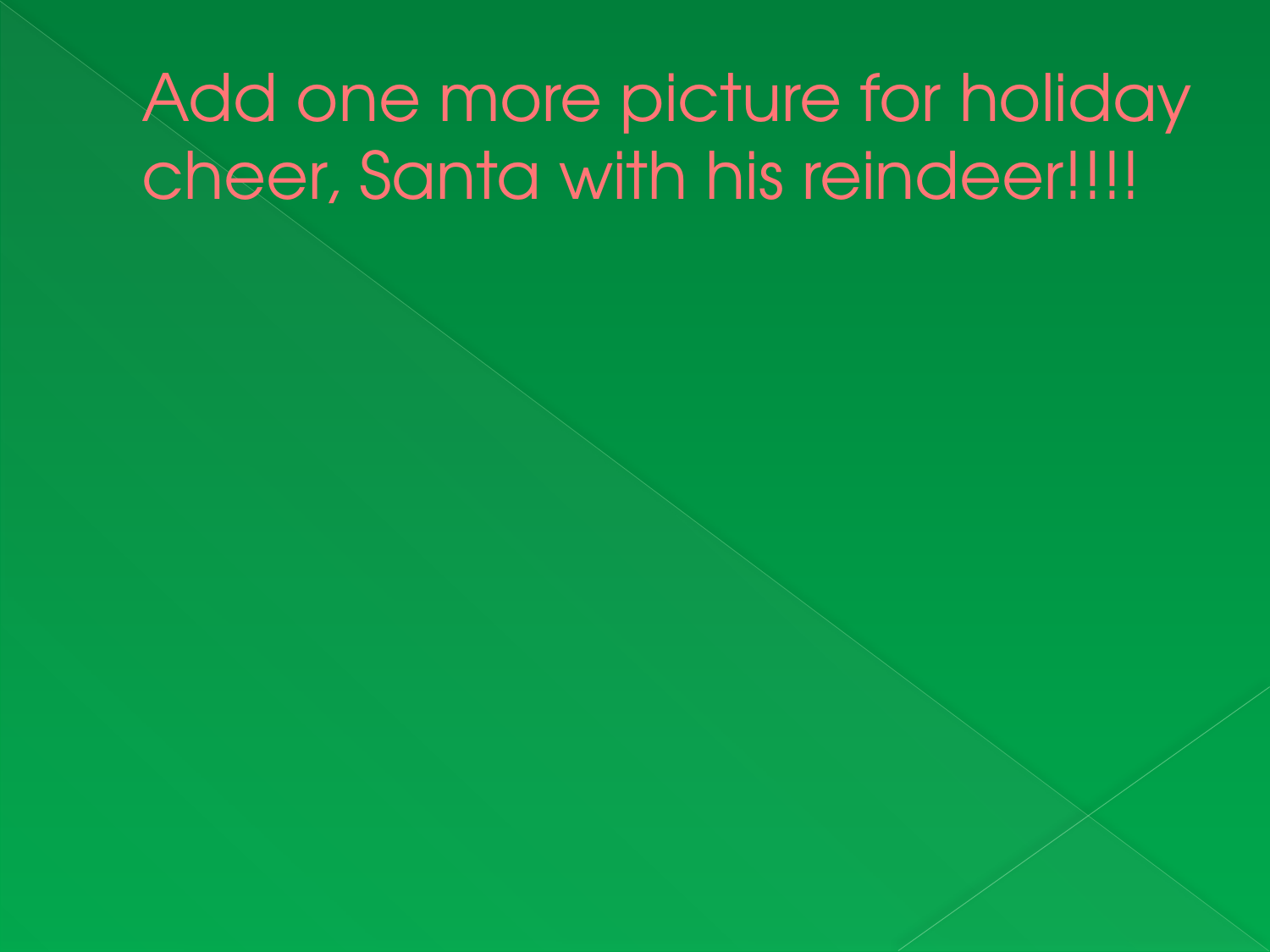

# Add one more picture for holiday cheer, Santa with his reindeer!!!!